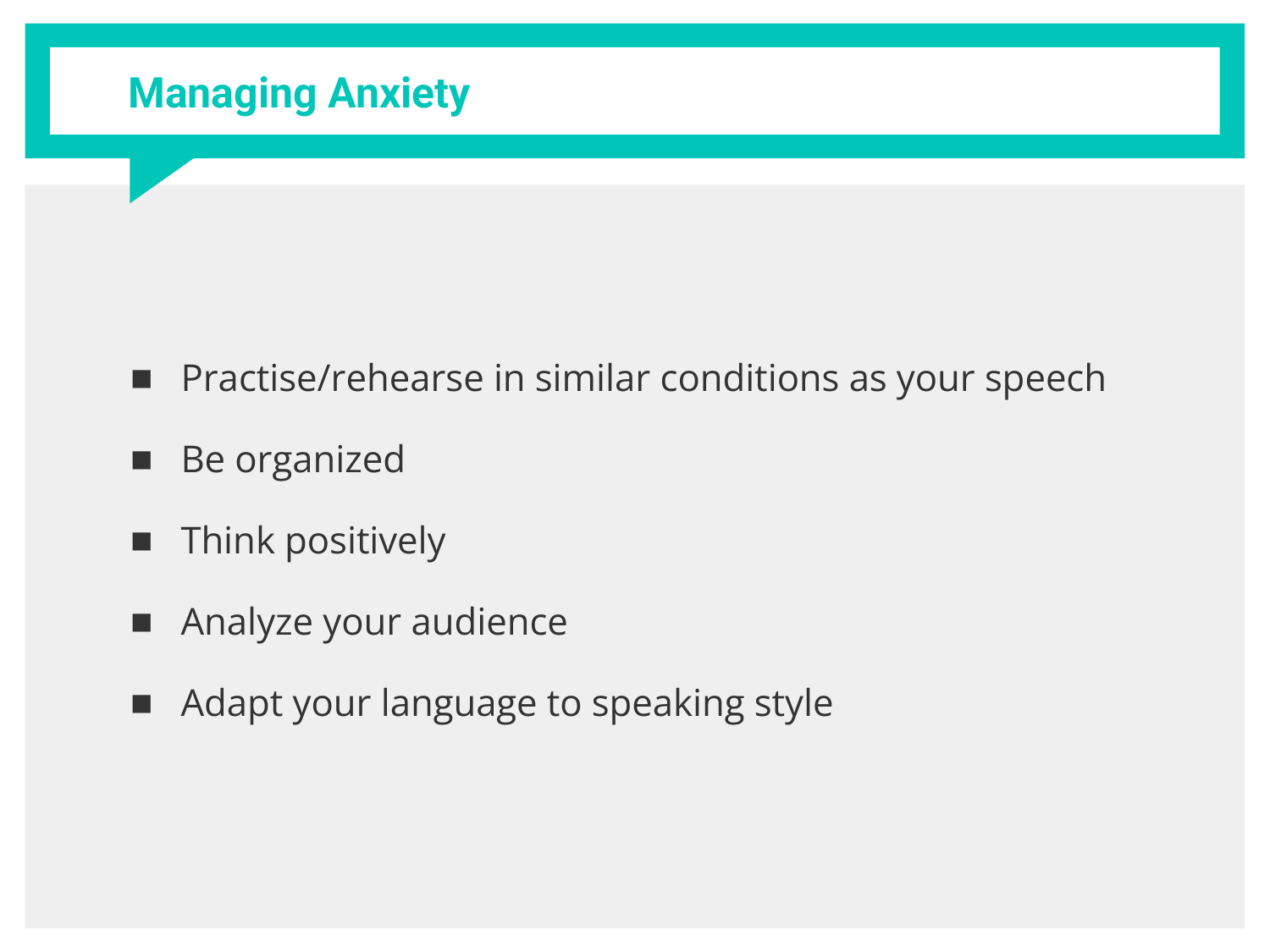

# Managing Anxiety

Practise/rehearse in similar conditions as your speech
Be organized
Think positively
Analyze your audience
Adapt your language to speaking style